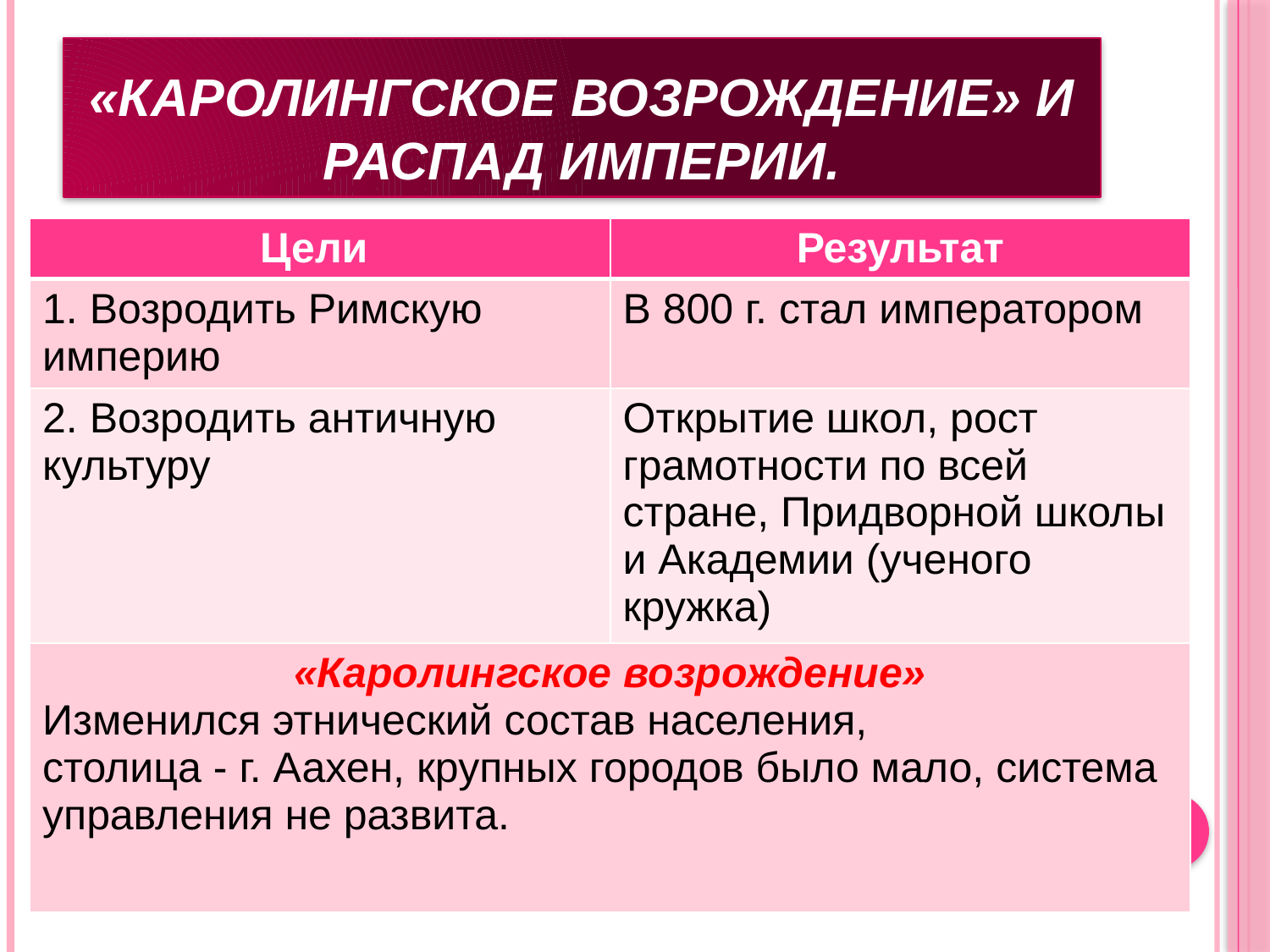

# «Каролингское возрождение» и распад империи.
| Цели | Результат |
| --- | --- |
| 1. Возродить Римскую империю | В 800 г. стал императором |
| 2. Возродить античную культуру | Открытие школ, рост грамотности по всей стране, Придворной школы и Академии (ученого кружка) |
| «Каролингское возрождение» Изменился этнический состав населения, столица - г. Аахен, крупных городов было мало, система управления не развита. |  |